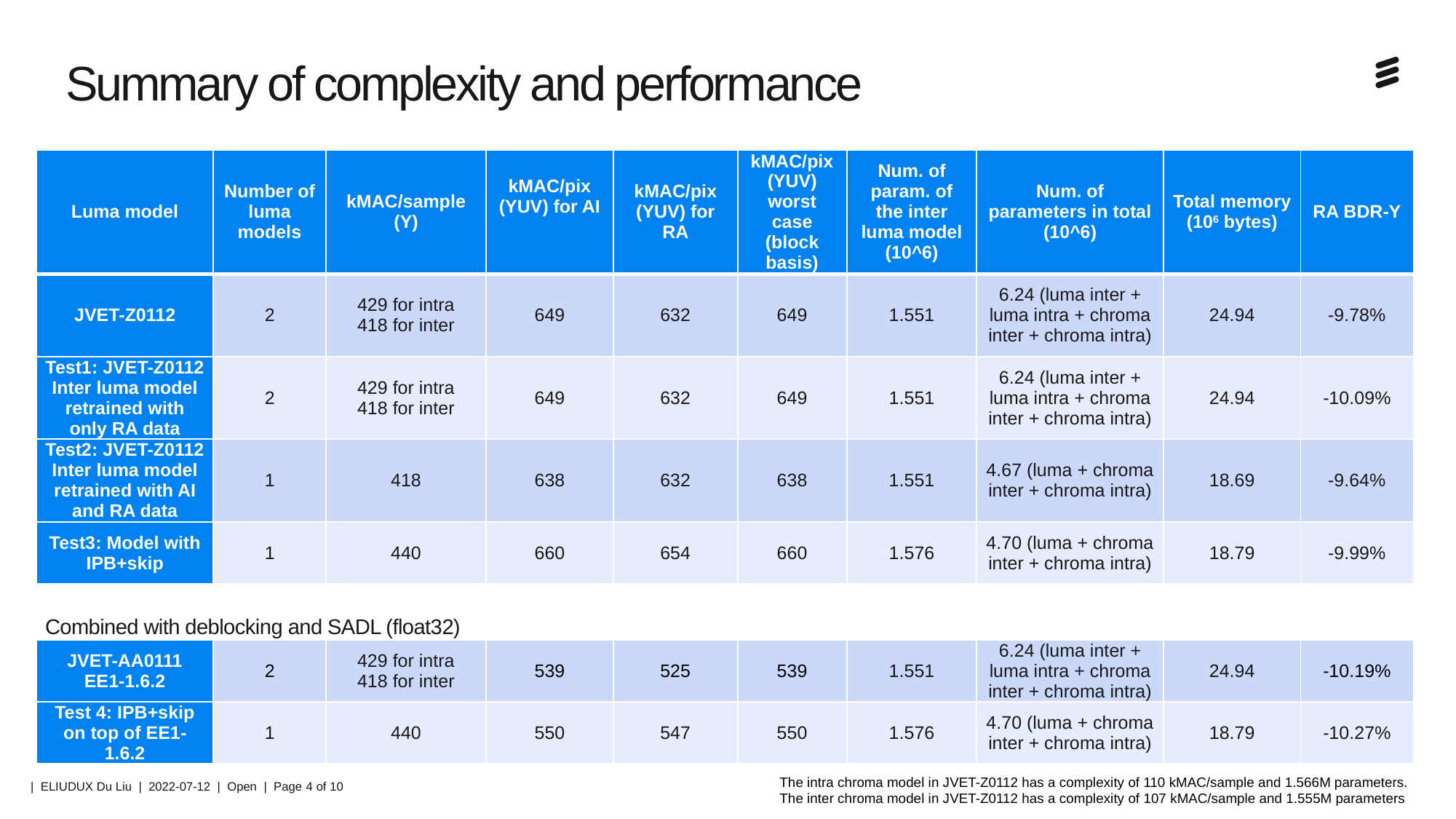

# Summary of complexity and performance
| Luma model | Number of luma models | kMAC/sample (Y) | kMAC/pix (YUV) for AI | kMAC/pix (YUV) for RA | kMAC/pix (YUV) worst case (block basis) | Num. of param. of the inter luma model (10^6) | Num. of parameters in total (10^6) | Total memory (106 bytes) | RA BDR-Y |
| --- | --- | --- | --- | --- | --- | --- | --- | --- | --- |
| JVET-Z0112 | 2 | 429 for intra 418 for inter | 649 | 632 | 649 | 1.551 | 6.24 (luma inter + luma intra + chroma inter + chroma intra) | 24.94 | -9.78% |
| Test1: JVET-Z0112 Inter luma model retrained with only RA data | 2 | 429 for intra 418 for inter | 649 | 632 | 649 | 1.551 | 6.24 (luma inter + luma intra + chroma inter + chroma intra) | 24.94 | -10.09% |
| Test2: JVET-Z0112 Inter luma model retrained with AI and RA data | 1 | 418 | 638 | 632 | 638 | 1.551 | 4.67 (luma + chroma inter + chroma intra) | 18.69 | -9.64% |
| Test3: Model with IPB+skip | 1 | 440 | 660 | 654 | 660 | 1.576 | 4.70 (luma + chroma inter + chroma intra) | 18.79 | -9.99% |
Combined with deblocking and SADL (float32)
| JVET-AA0111 EE1-1.6.2 | 2 | 429 for intra 418 for inter | 539 | 525 | 539 | 1.551 | 6.24 (luma inter + luma intra + chroma inter + chroma intra) | 24.94 | -10.19% |
| --- | --- | --- | --- | --- | --- | --- | --- | --- | --- |
| Test 4: IPB+skip on top of EE1-1.6.2 | 1 | 440 | 550 | 547 | 550 | 1.576 | 4.70 (luma + chroma inter + chroma intra) | 18.79 | -10.27% |
The intra chroma model in JVET-Z0112 has a complexity of 110 kMAC/sample and 1.566M parameters.
The inter chroma model in JVET-Z0112 has a complexity of 107 kMAC/sample and 1.555M parameters